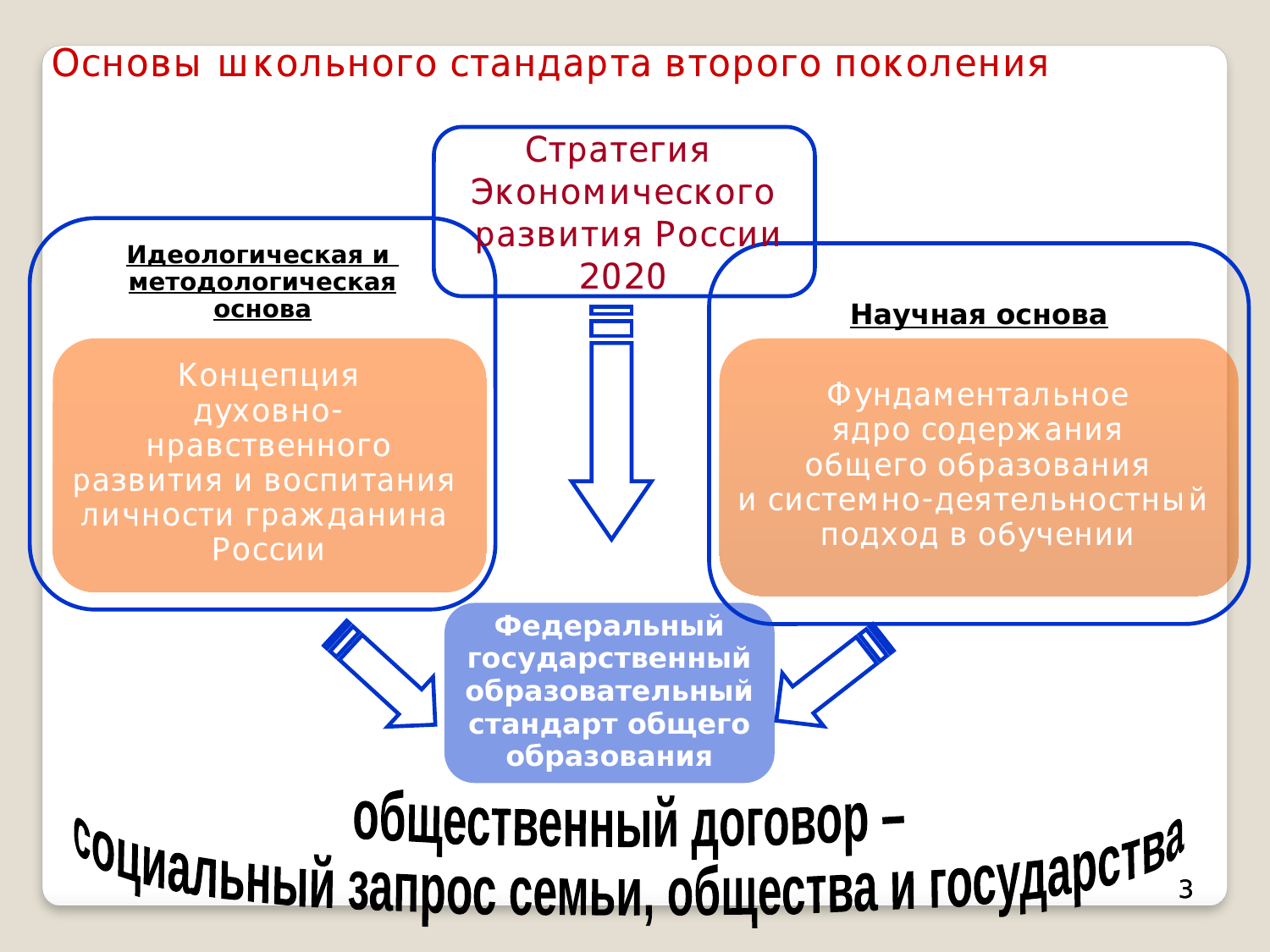

Основы школьного стандарта второго поколения
Стратегия
Экономического
 развития России
2020
Идеологическая и
методологическая
основа

Научная основа

Концепция
духовно-
нравственного
развития и воспитания
личности гражданина
России
Фундаментальное
 ядро содержания
общего образования
и системно-деятельностный
подход в обучении

Федеральный
государственный
образовательный
стандарт общего
образования

общественный договор –
социальный запрос семьи, общества и государства
3
3
3